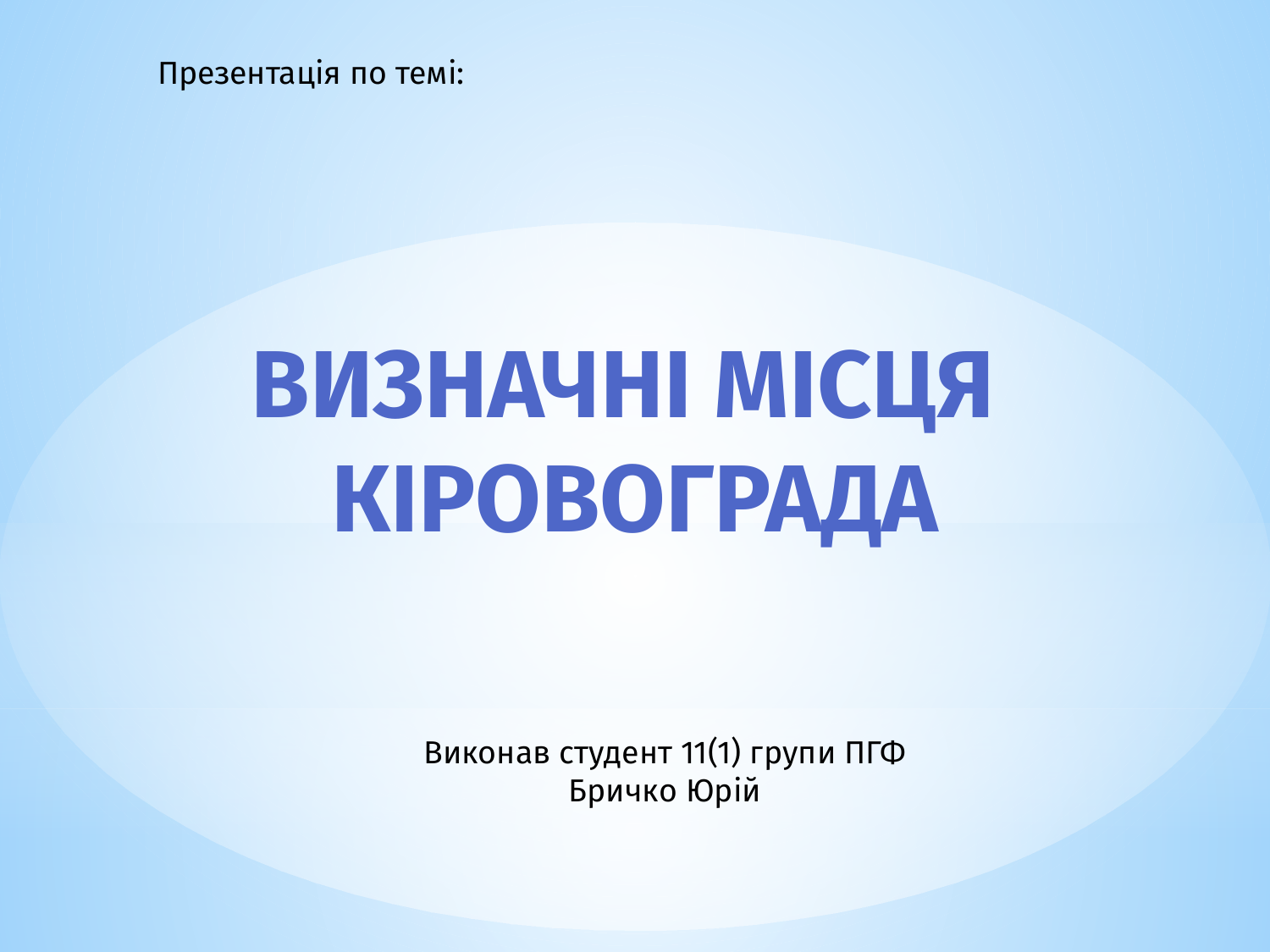

Презентація по темі:
Визначні місця
Кіровограда
Виконав студент 11(1) групи ПГФ Бричко Юрій